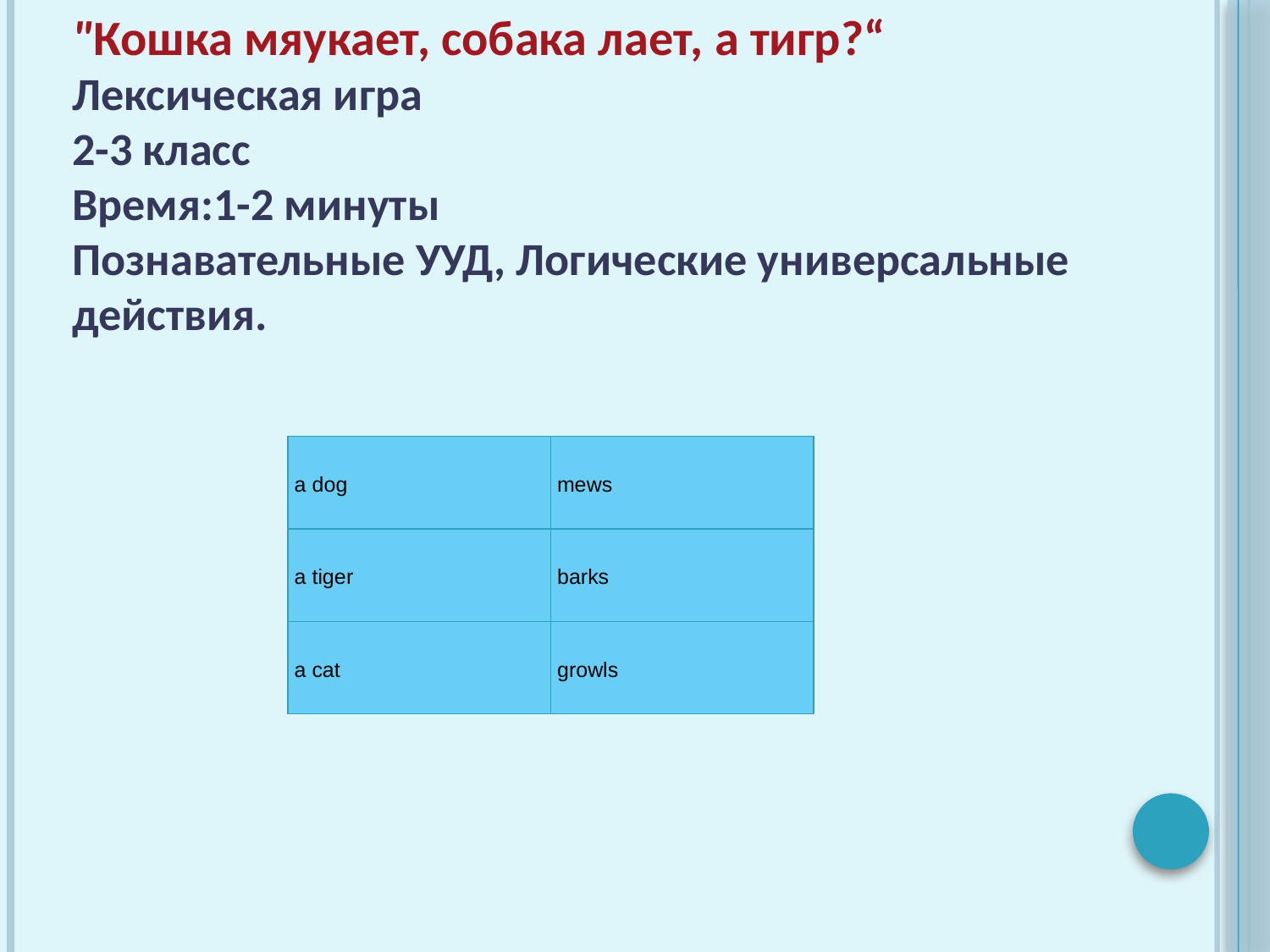

"Кошка мяукает, собака лает, а тигр?“
Лексическая игра
2-3 класс
Время:1-2 минуты
Познавательные УУД, Логические универсальные действия.

| a dog | mews |
| --- | --- |
| a tiger | barks |
| a cat | growls |